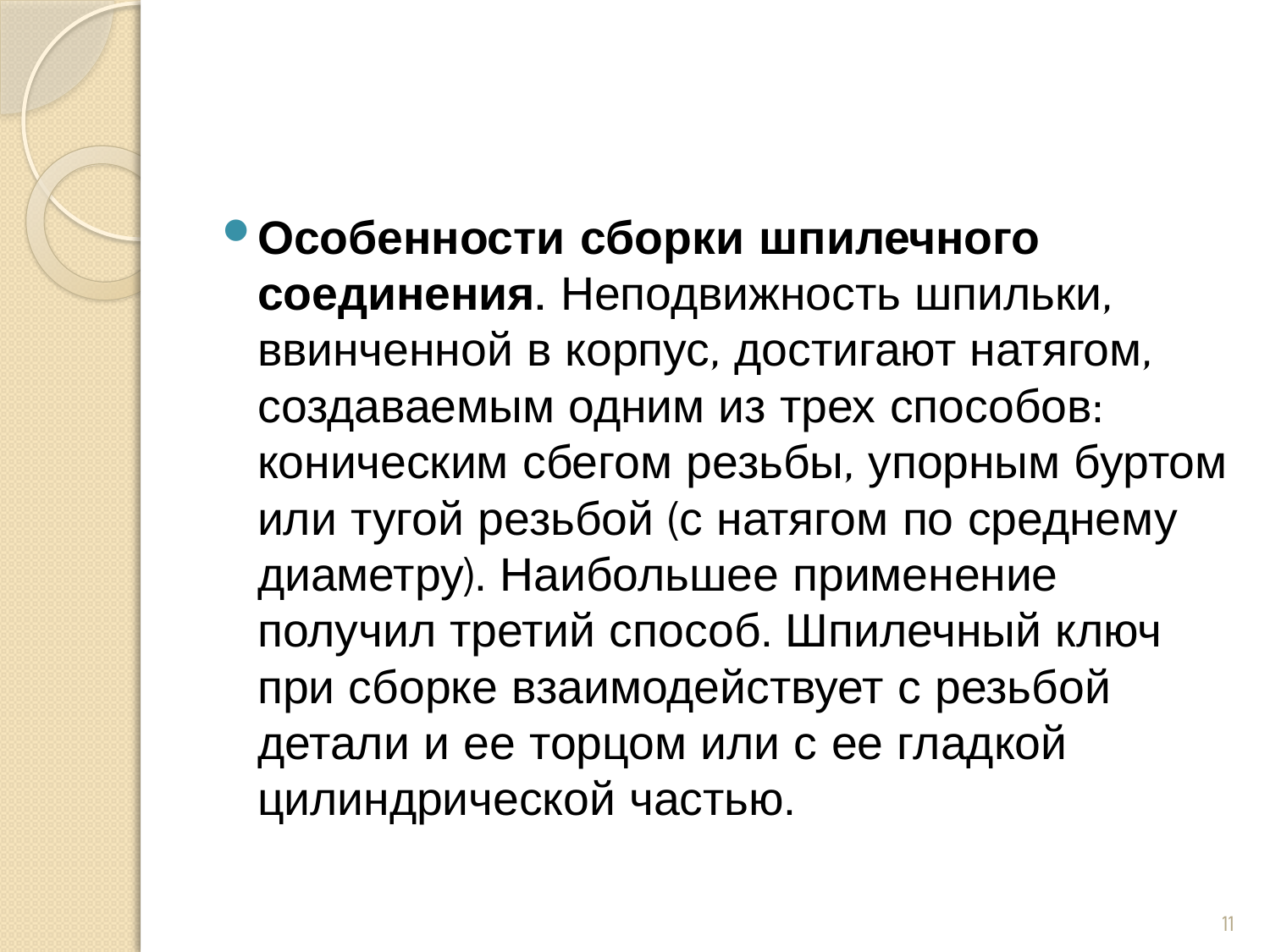

#
Особенности сборки шпилечного соединения. Непод­вижность шпильки, ввинченной в корпус, достигают натягом, создаваемым одним из трех способов: коническим сбегом резьбы, упорным буртом или тугой резьбой (с натягом по среднему диаметру). Наибольшее применение получил третий способ. Шпилечный ключ при сборке взаимодействует с резь­бой детали и ее торцом или с ее гладкой цилиндрической частью.

11